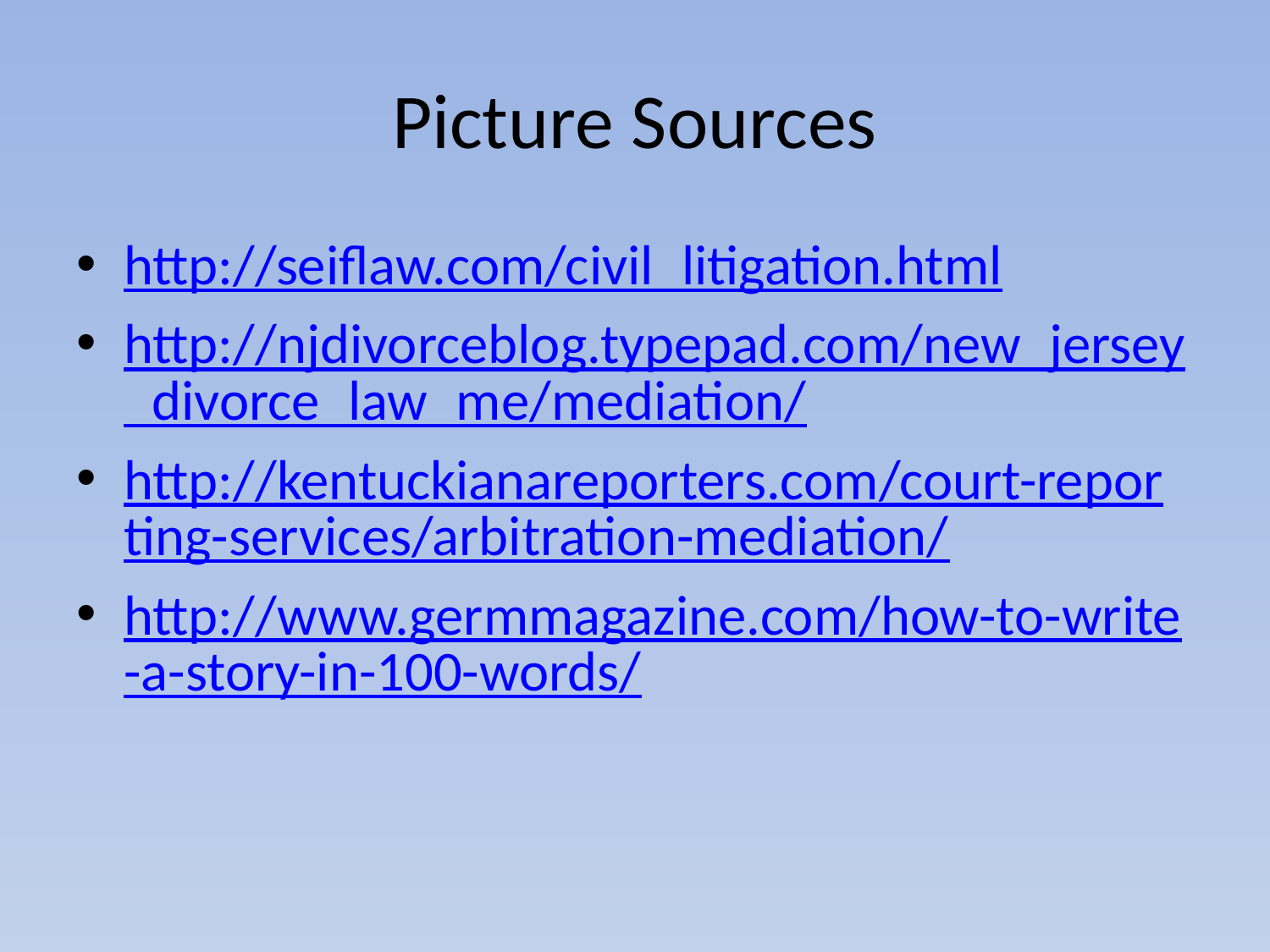

# Picture Sources
http://seiflaw.com/civil_litigation.html
http://njdivorceblog.typepad.com/new_jersey_divorce_law_me/mediation/
http://kentuckianareporters.com/court-reporting-services/arbitration-mediation/
http://www.germmagazine.com/how-to-write-a-story-in-100-words/